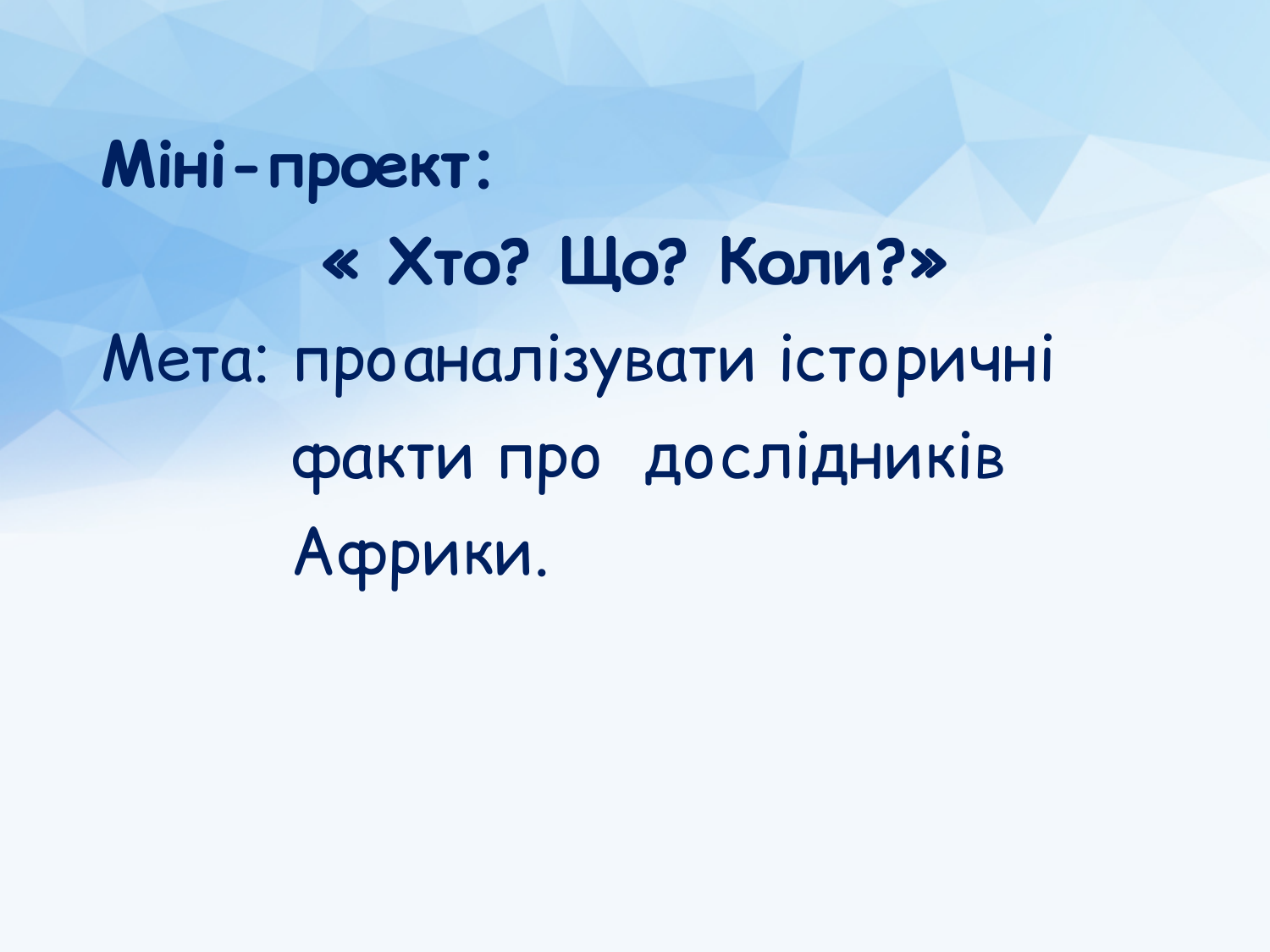

Міні-проект:
        « Хто? Що? Коли?»
Мета: проаналізувати історичні
          факти про  дослідників
          Африки.